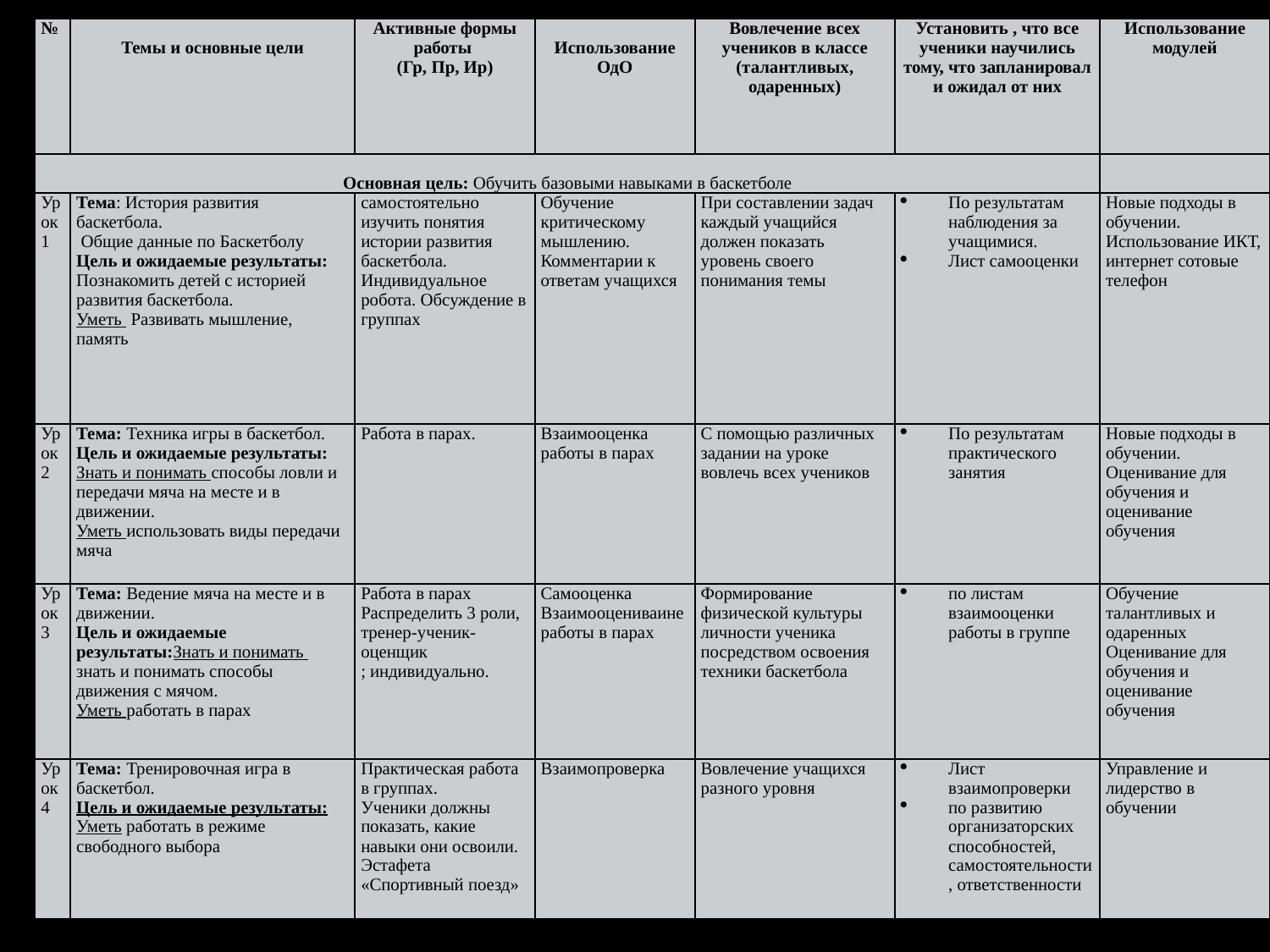

| № | Темы и основные цели | Активные формы работы (Гр, Пр, Ир) | Использование ОдО | Вовлечение всех учеников в классе (талантливых, одаренных) | Установить , что все ученики научились тому, что запланировал и ожидал от них | Использование модулей |
| --- | --- | --- | --- | --- | --- | --- |
| Основная цель: Обучить базовыми навыками в баскетболе |  |  |  |  |  |  |
| Урок 1 | Тема: История развития баскетбола. Общие данные по Баскетболу Цель и ожидаемые результаты: Познакомить детей с историей развития баскетбола. Уметь Развивать мышление, память | самостоятельно изучить понятия истории развития баскетбола. Индивидуальное робота. Обсуждение в группах | Обучение критическому мышлению. Комментарии к ответам учащихся | При составлении задач каждый учащийся должен показать уровень своего понимания темы | По результатам наблюдения за учащимися. Лист самооценки | Новые подходы в обучении. Использование ИКТ, интернет сотовые телефон |
| Урок 2 | Тема: Техника игры в баскетбол. Цель и ожидаемые результаты: Знать и понимать способы ловли и передачи мяча на месте и в движении. Уметь использовать виды передачи мяча | Работа в парах. | Взаимооценка работы в парах | С помощью различных задании на уроке вовлечь всех учеников | По результатам практического занятия | Новые подходы в обучении. Оценивание для обучения и оценивание обучения |
| Урок 3 | Тема: Ведение мяча на месте и в движении. Цель и ожидаемые результаты:Знать и понимать знать и понимать способы движения с мячом. Уметь работать в парах | Работа в парах Распределить 3 роли, тренер-ученик-оценщик ; индивидуально. | Самооценка Взаимооцениваине работы в парах | Формирование физической культуры личности ученика посредством освоения техники баскетбола | по листам взаимооценки работы в группе | Обучение талантливых и одаренных Оценивание для обучения и оценивание обучения |
| Урок 4 | Тема: Тренировочная игра в баскетбол. Цель и ожидаемые результаты: Уметь работать в режиме свободного выбора | Практическая работа в группах. Ученики должны показать, какие навыки они освоили. Эстафета «Спортивный поезд» | Взаимопроверка | Вовлечение учащихся разного уровня | Лист взаимопроверки по развитию организаторских способностей, самостоятельности, ответственности | Управление и лидерство в обучении |